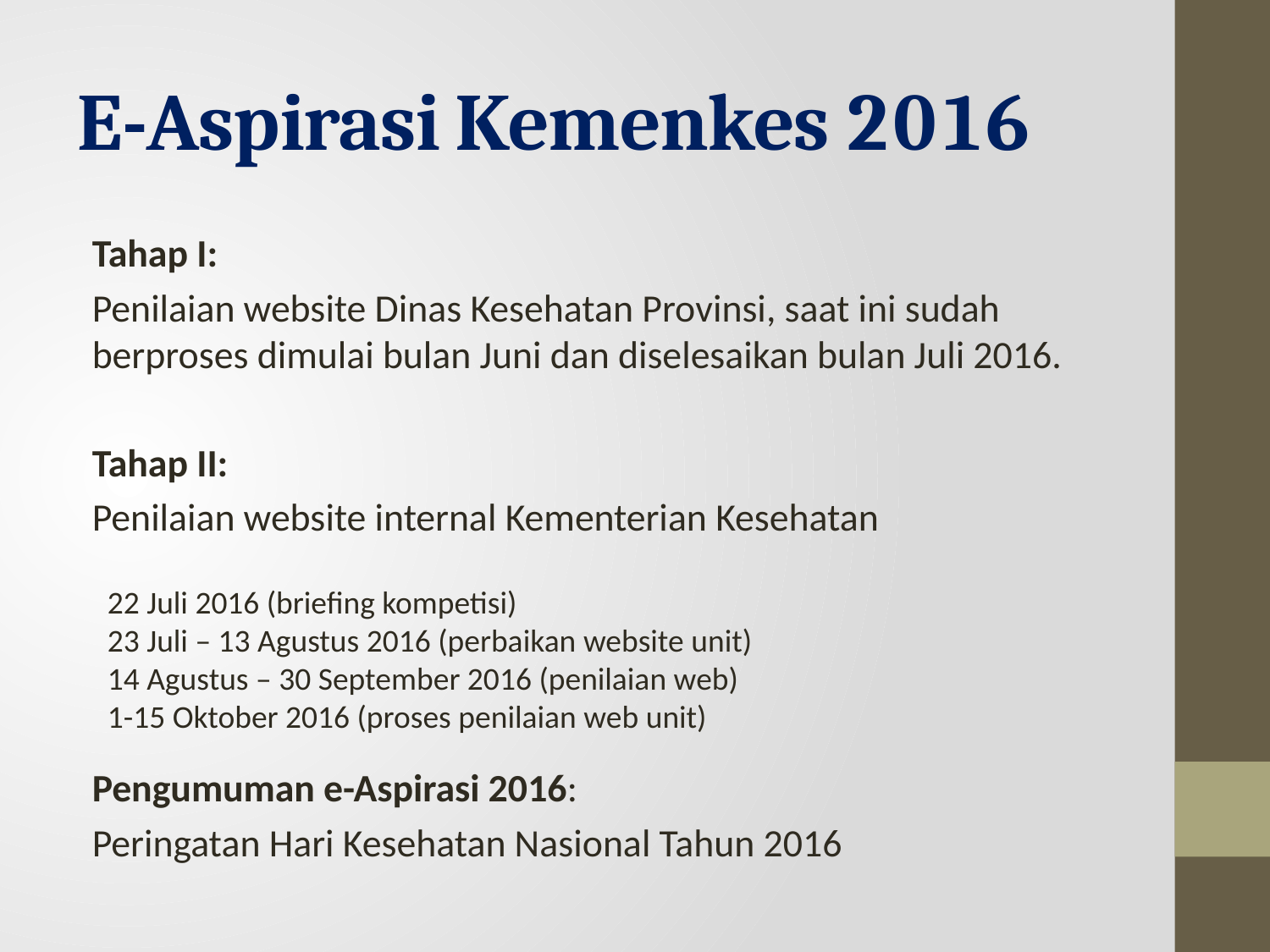

# E-Aspirasi Kemenkes 2016
Tahap I:
Penilaian website Dinas Kesehatan Provinsi, saat ini sudah berproses dimulai bulan Juni dan diselesaikan bulan Juli 2016.

Tahap II:
Penilaian website internal Kementerian Kesehatan

Pengumuman e-Aspirasi 2016:
Peringatan Hari Kesehatan Nasional Tahun 2016

22 Juli 2016 (briefing kompetisi)
23 Juli – 13 Agustus 2016 (perbaikan website unit)
14 Agustus – 30 September 2016 (penilaian web)
1-15 Oktober 2016 (proses penilaian web unit)